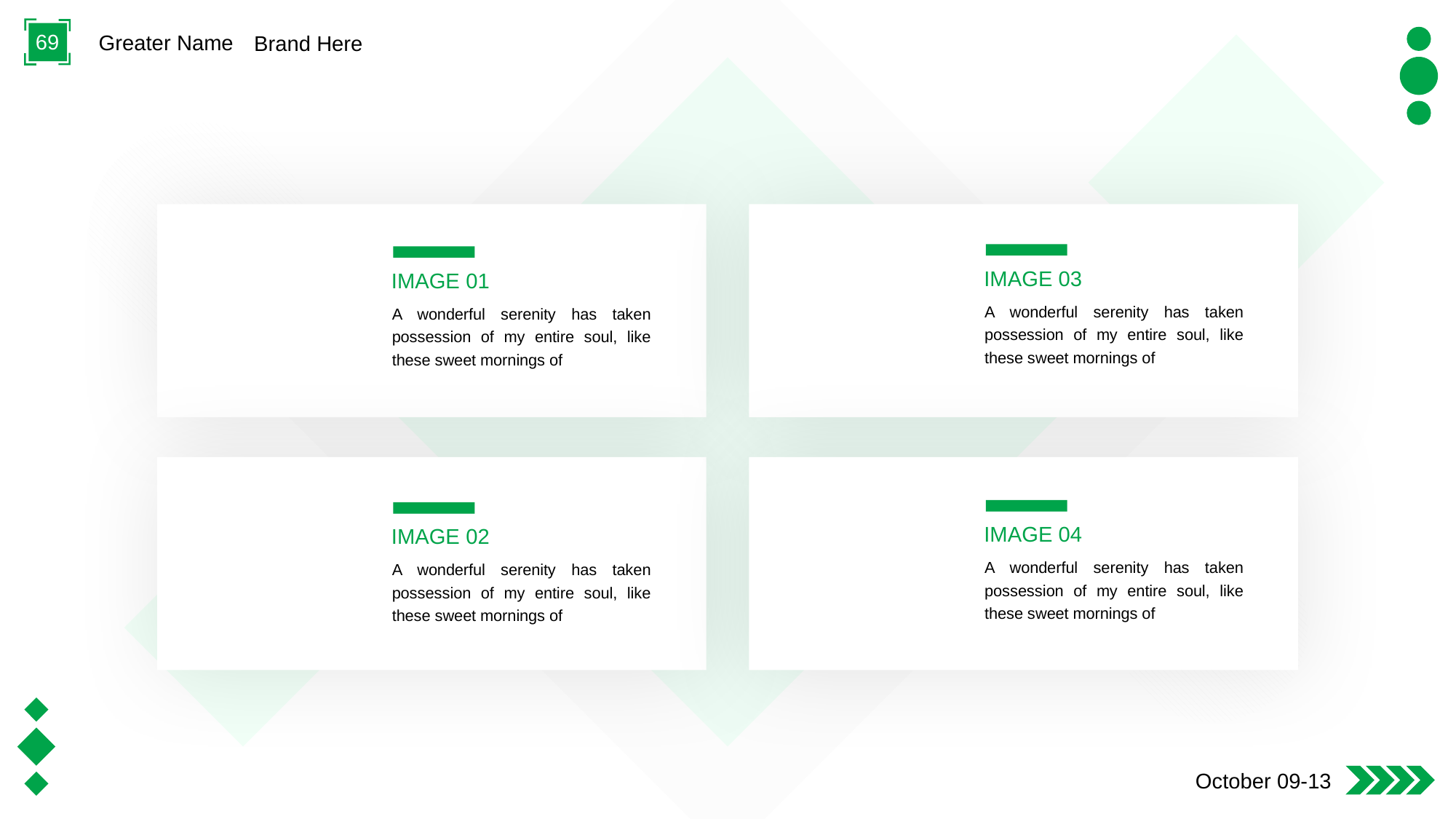

69
Greater Name
Brand Here

IMAGE 03
IMAGE 01
A wonderful serenity has taken possession of my entire soul, like these sweet mornings of
A wonderful serenity has taken possession of my entire soul, like these sweet mornings of

IMAGE 04
IMAGE 02
A wonderful serenity has taken possession of my entire soul, like these sweet mornings of
A wonderful serenity has taken possession of my entire soul, like these sweet mornings of

October 09-13